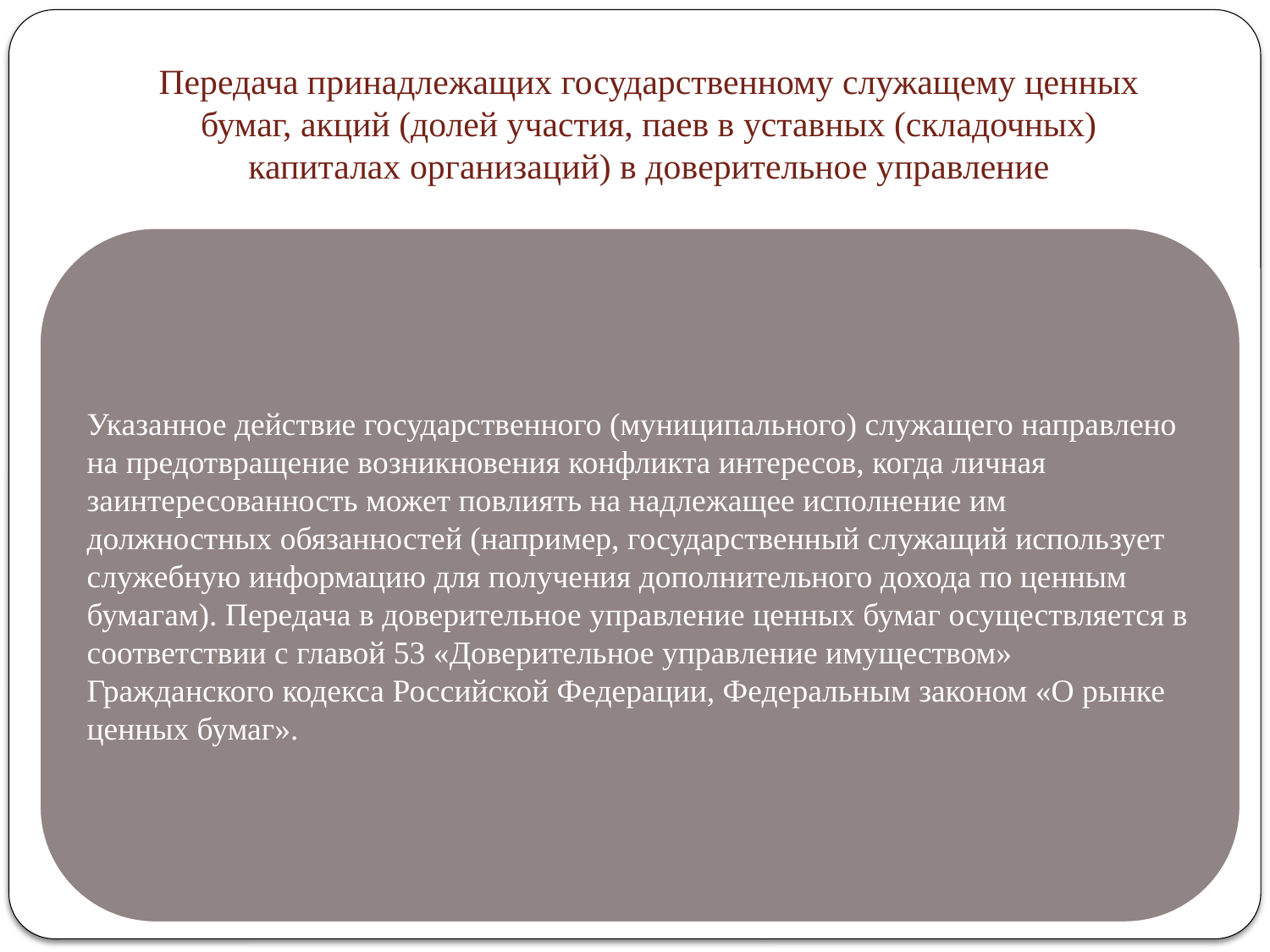

# Передача принадлежащих государственному служащему ценных бумаг, акций (долей участия, паев в уставных (складочных) капиталах организаций) в доверительное управление
Указанное действие государственного (муниципального) служащего направлено на предотвращение возникновения конфликта интересов, когда личная заинтересованность может повлиять на надлежащее исполнение им должностных обязанностей (например, государственный служащий использует служебную информацию для получения дополнительного дохода по ценным бумагам). Передача в доверительное управление ценных бумаг осуществляется в соответствии с главой 53 «Доверительное управление имуществом» Гражданского кодекса Российской Федерации, Федеральным законом «О рынке ценных бумаг».